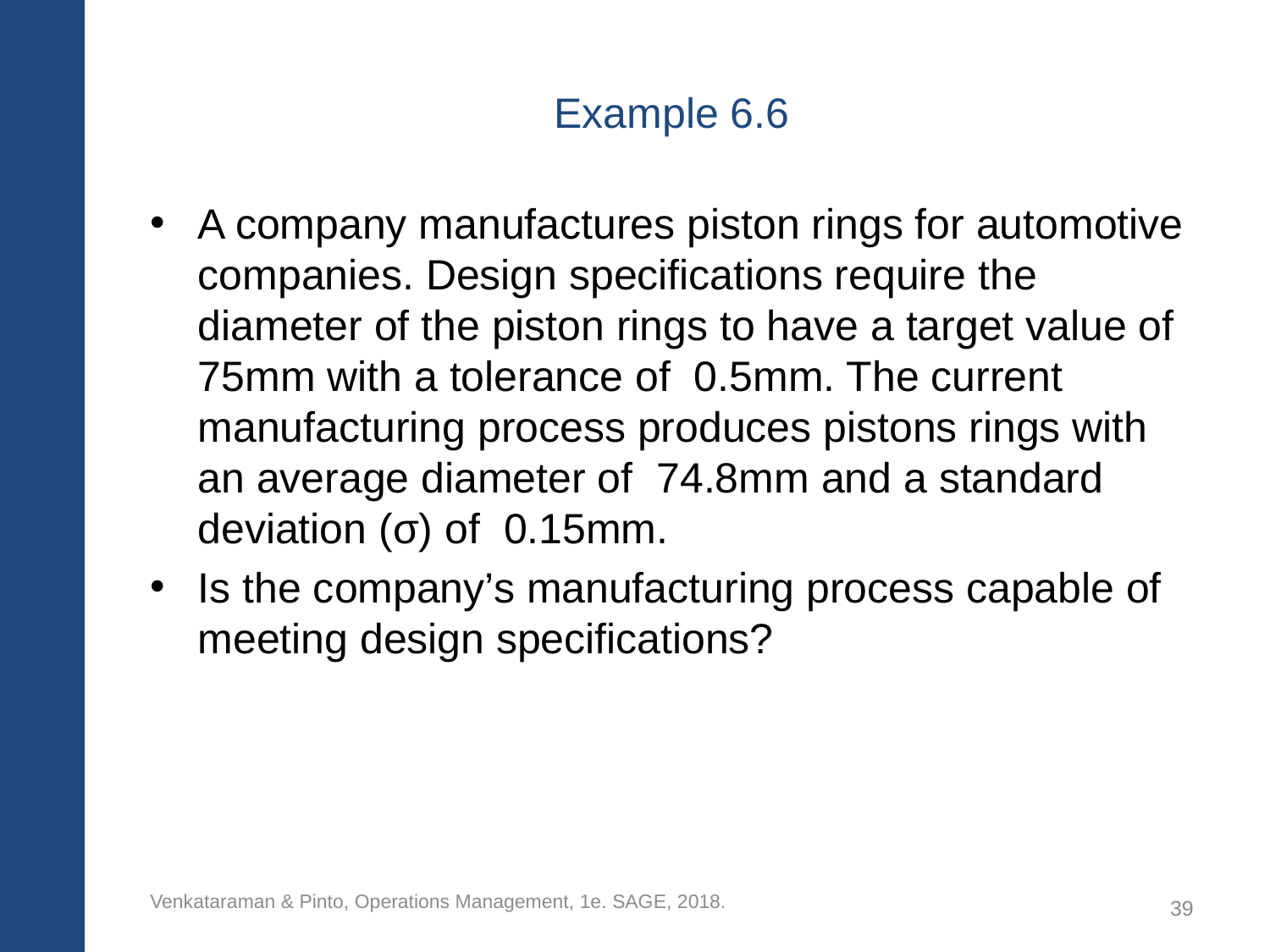

# Example 6.6
A company manufactures piston rings for automotive companies. Design specifications require the diameter of the piston rings to have a target value of 75mm with a tolerance of  0.5mm. The current manufacturing process produces pistons rings with an average diameter of  74.8mm and a standard deviation (σ) of  0.15mm.
Is the company’s manufacturing process capable of meeting design specifications?
Venkataraman & Pinto, Operations Management, 1e. SAGE, 2018.
39